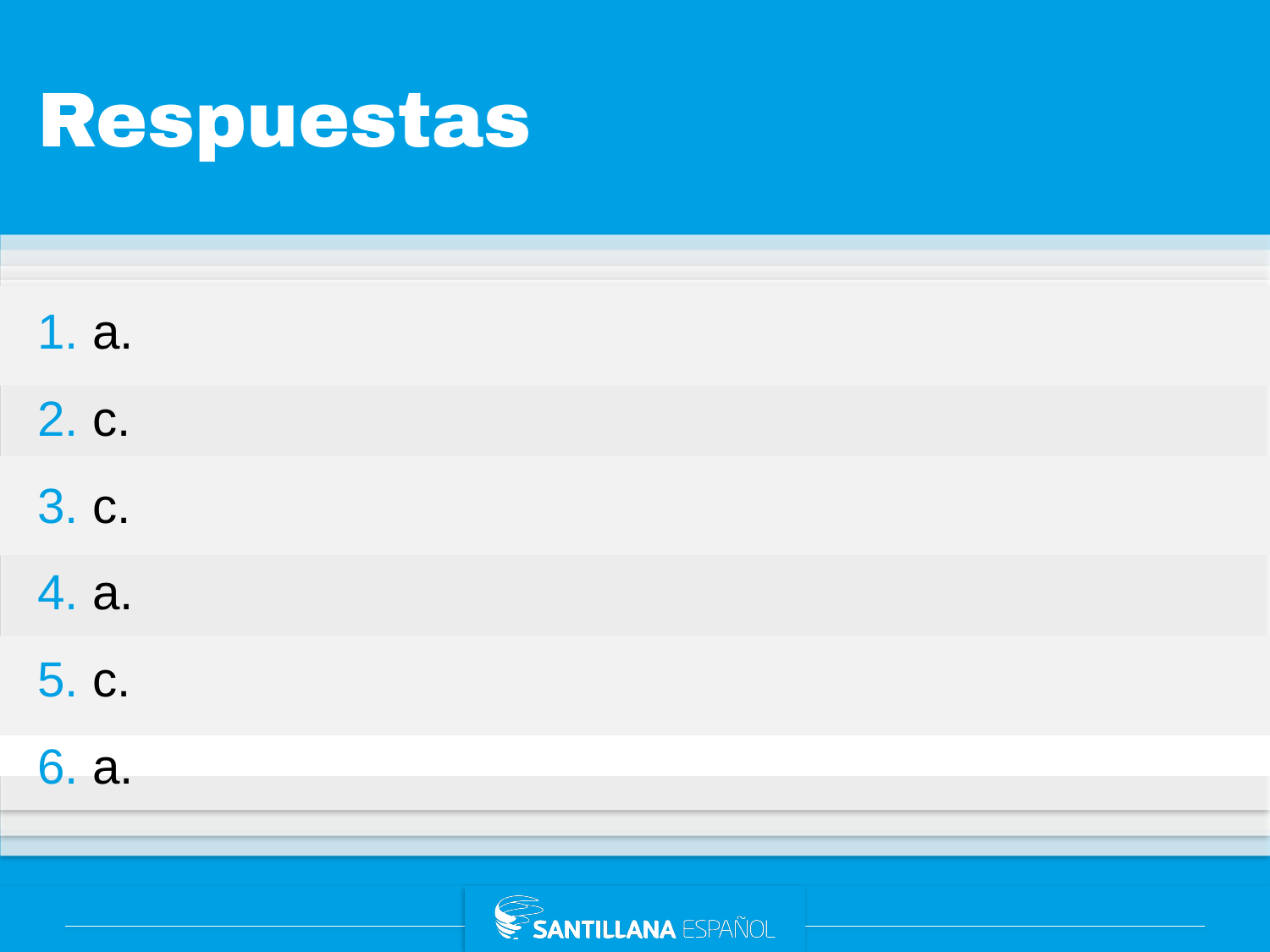

# Respuestas
1. a.
2. c.
3. c.
4. a.
5. c.
6. a.